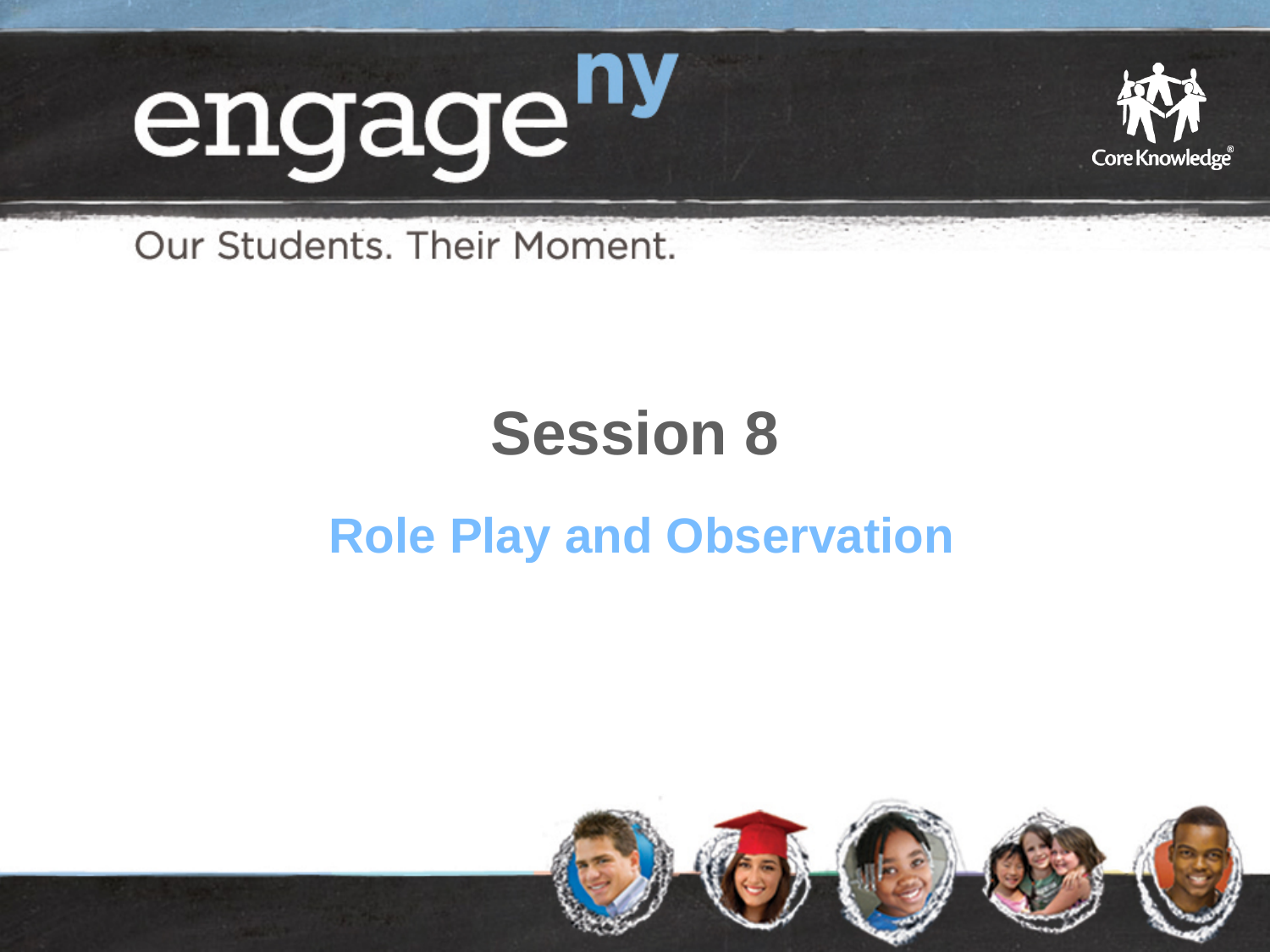

# Session 8
 Role Play and Observation